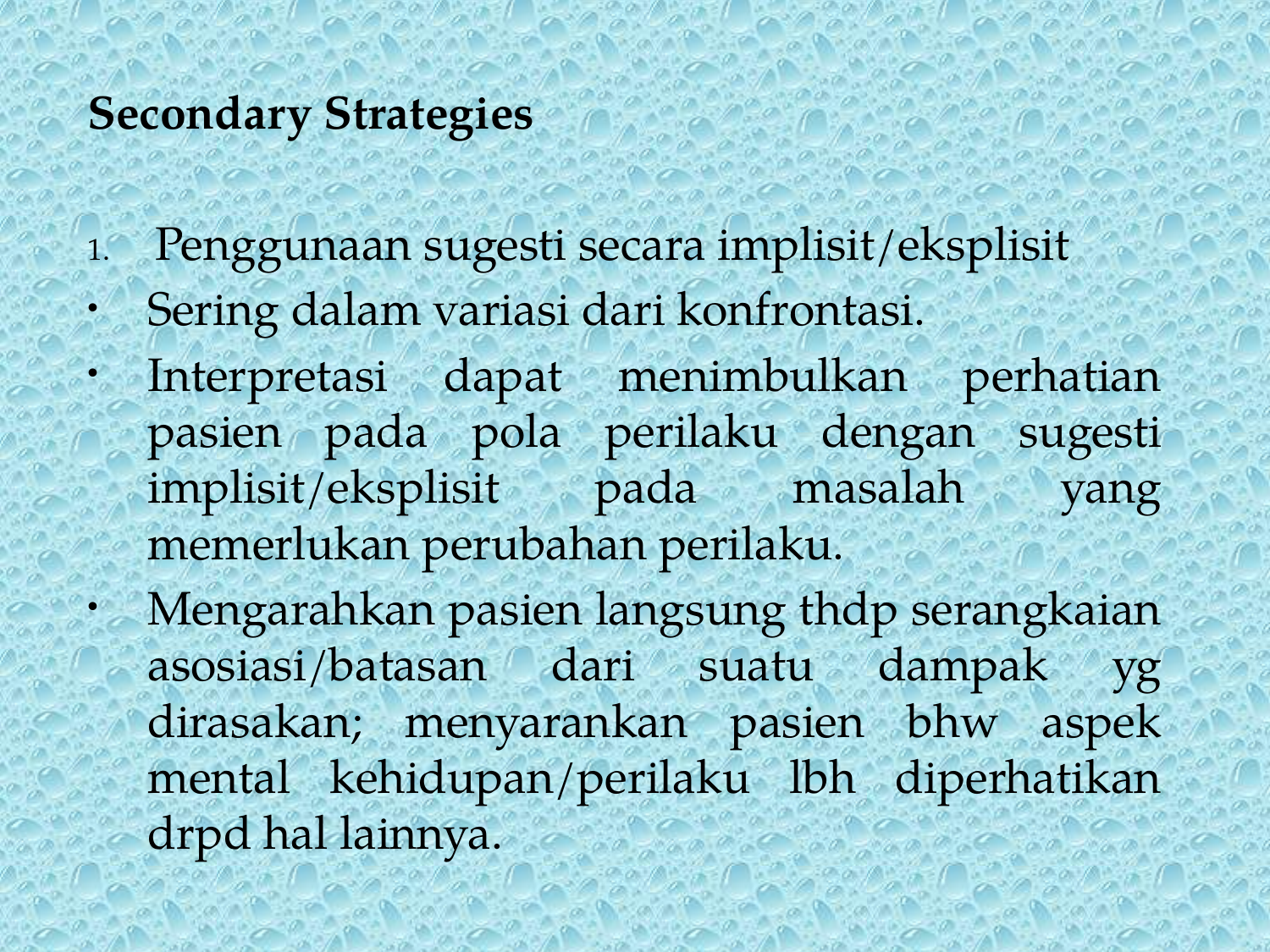

Secondary Strategies

Penggunaan sugesti secara implisit/eksplisit
Sering dalam variasi dari konfrontasi.
Interpretasi dapat menimbulkan perhatian pasien pada pola perilaku dengan sugesti implisit/eksplisit pada masalah yang memerlukan perubahan perilaku.
Mengarahkan pasien langsung thdp serangkaian asosiasi/batasan dari suatu dampak yg dirasakan; menyarankan pasien bhw aspek mental kehidupan/perilaku lbh diperhatikan drpd hal lainnya.